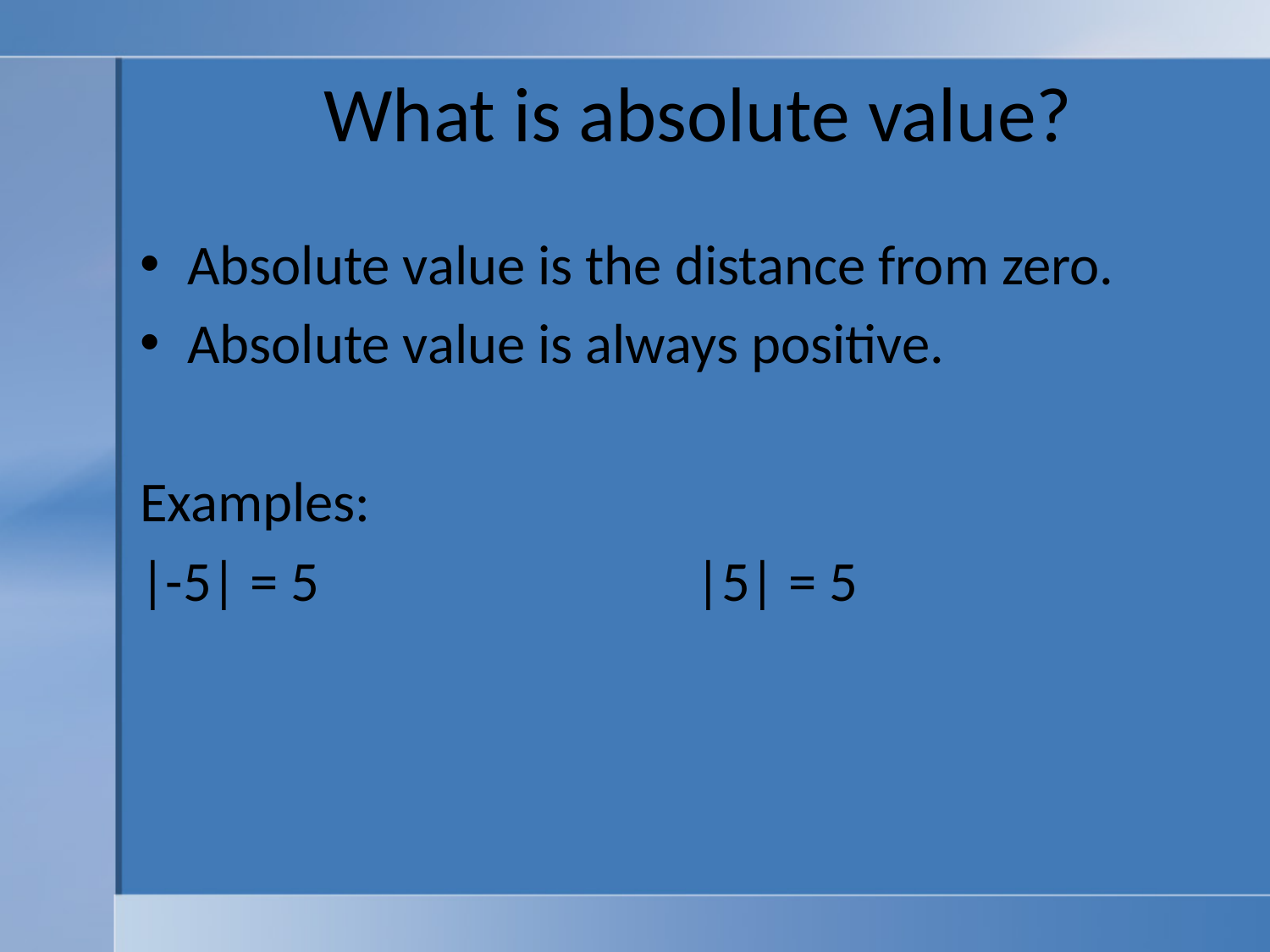

# What is absolute value?
Absolute value is the distance from zero.
Absolute value is always positive.

Examples:
|-5| = 5			|5| = 5